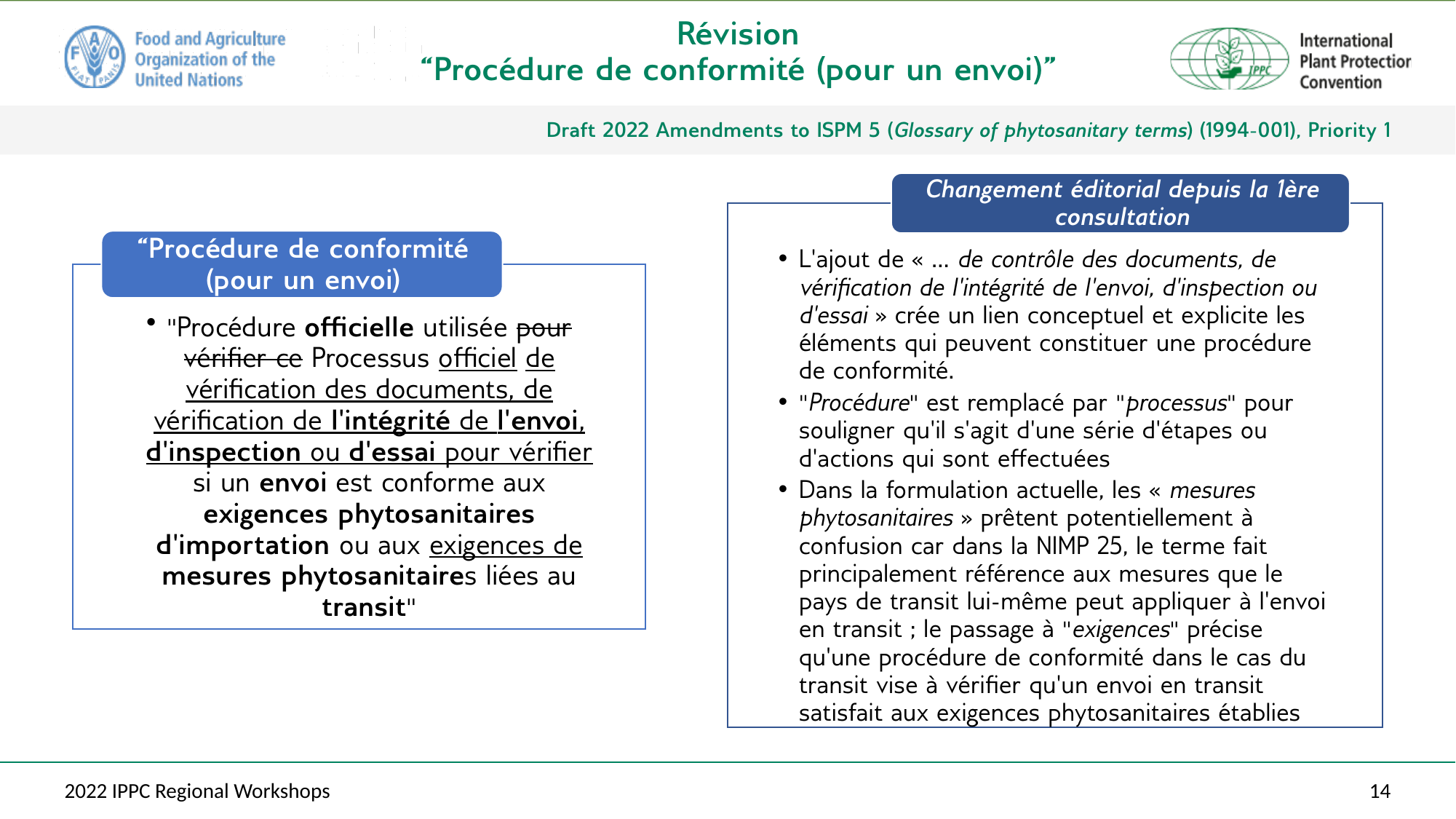

# Révision “Procédure de conformité (pour un envoi)”
"Procédure officielle utilisée pour vérifier ce Processus officiel de vérification des documents, de vérification de l'intégrité de l'envoi, d'inspection ou d'essai pour vérifier si un envoi est conforme aux exigences phytosanitaires d'importation ou aux exigences de mesures phytosanitaires liées au transit"
“Procédure de conformité (pour un envoi)
L'ajout de « … de contrôle des documents, de vérification de l'intégrité de l'envoi, d'inspection ou d'essai » crée un lien conceptuel et explicite les éléments qui peuvent constituer une procédure de conformité.
"Procédure" est remplacé par "processus" pour souligner qu'il s'agit d'une série d'étapes ou d'actions qui sont effectuées
Dans la formulation actuelle, les « mesures phytosanitaires » prêtent potentiellement à confusion car dans la NIMP 25, le terme fait principalement référence aux mesures que le pays de transit lui-même peut appliquer à l'envoi en transit ; le passage à "exigences" précise qu'une procédure de conformité dans le cas du transit vise à vérifier qu'un envoi en transit satisfait aux exigences phytosanitaires établies
Changement éditorial depuis la 1ère consultation